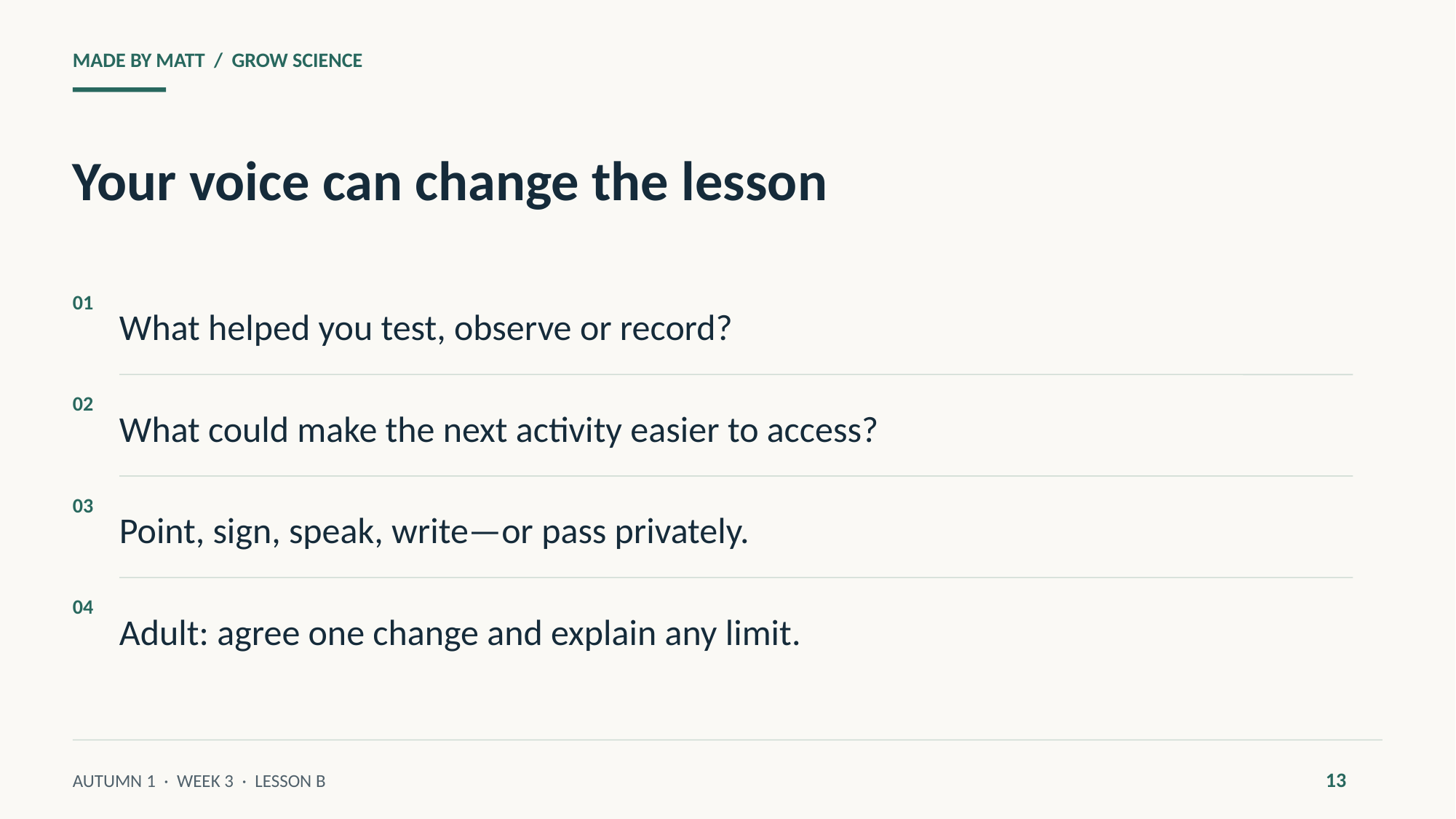

MADE BY MATT  /  GROW SCIENCE

Your voice can change the lesson
What helped you test, observe or record?
01

What could make the next activity easier to access?
02

Point, sign, speak, write—or pass privately.
03

Adult: agree one change and explain any limit.
04

13
AUTUMN 1  ·  WEEK 3  ·  LESSON B